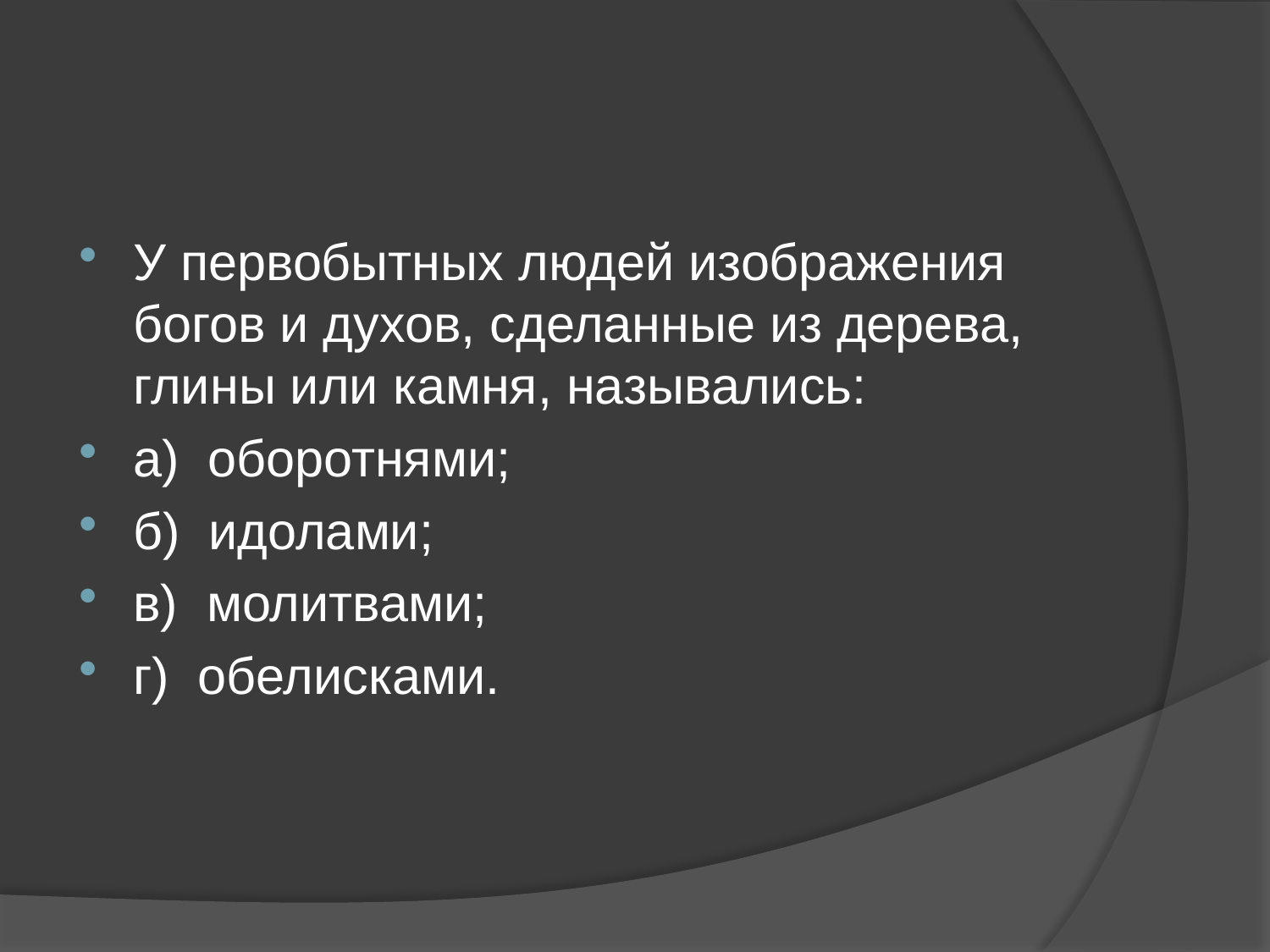

#
У первобытных людей изображения богов и духов, сделанные из дерева, глины или камня, назывались:
а)  оборотнями;
б)  идолами;
в)  молитвами;
г)  обелисками.